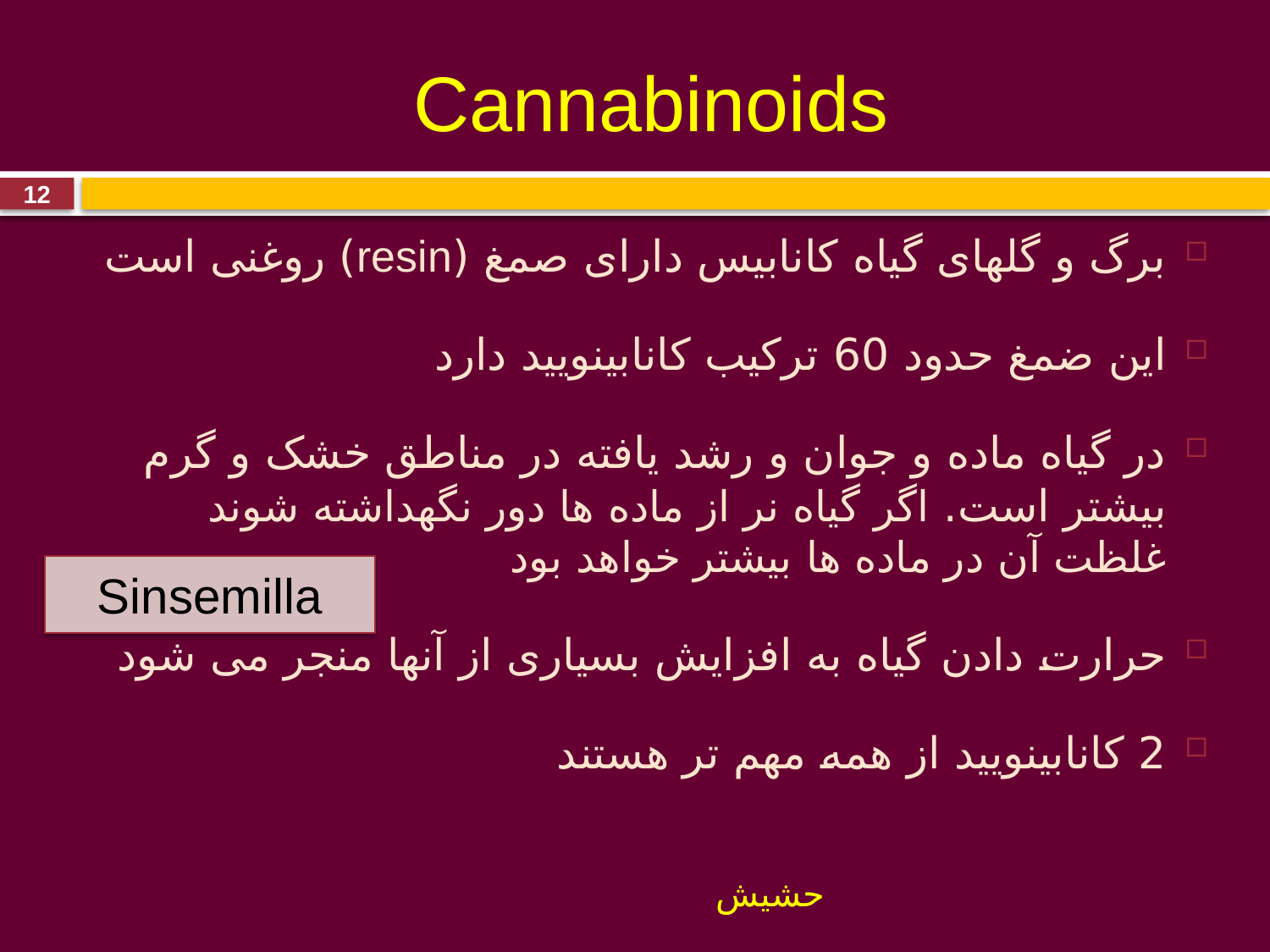

# Cannabinoids
12
برگ و گلهای گیاه کانابیس دارای صمغ (resin) روغنی است
این ضمغ حدود 60 ترکیب کانابینویید دارد
در گیاه ماده و جوان و رشد یافته در مناطق خشک و گرم بیشتر است. اگر گیاه نر از ماده ها دور نگهداشته شوند غلظت آن در ماده ها بیشتر خواهد بود
حرارت دادن گیاه به افزایش بسیاری از آنها منجر می شود
2 کانابینویید از همه مهم تر هستند
Sinsemilla
حشیش